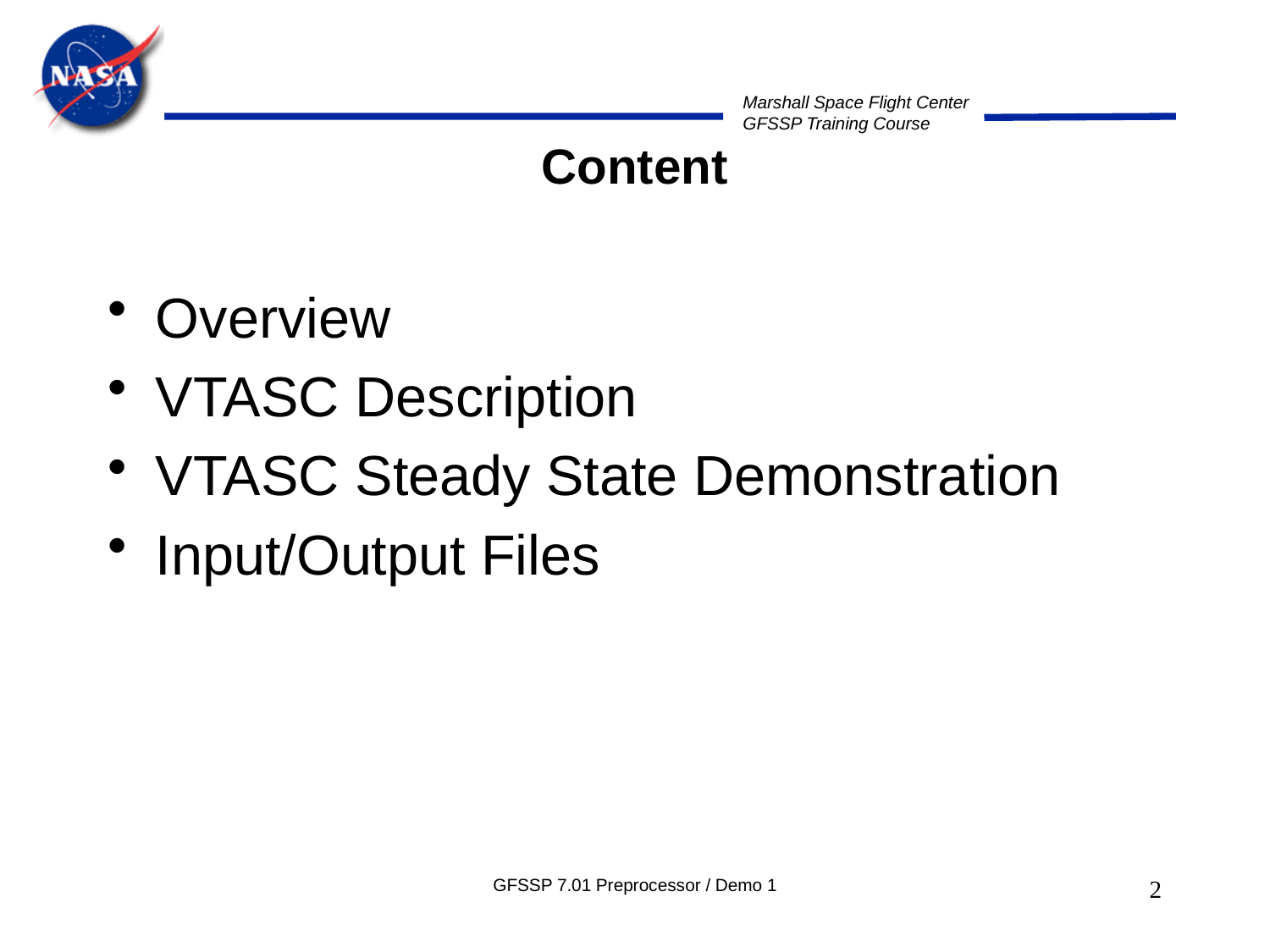

# Content
Overview
VTASC Description
VTASC Steady State Demonstration
Input/Output Files
GFSSP 7.01 Preprocessor / Demo 1
2